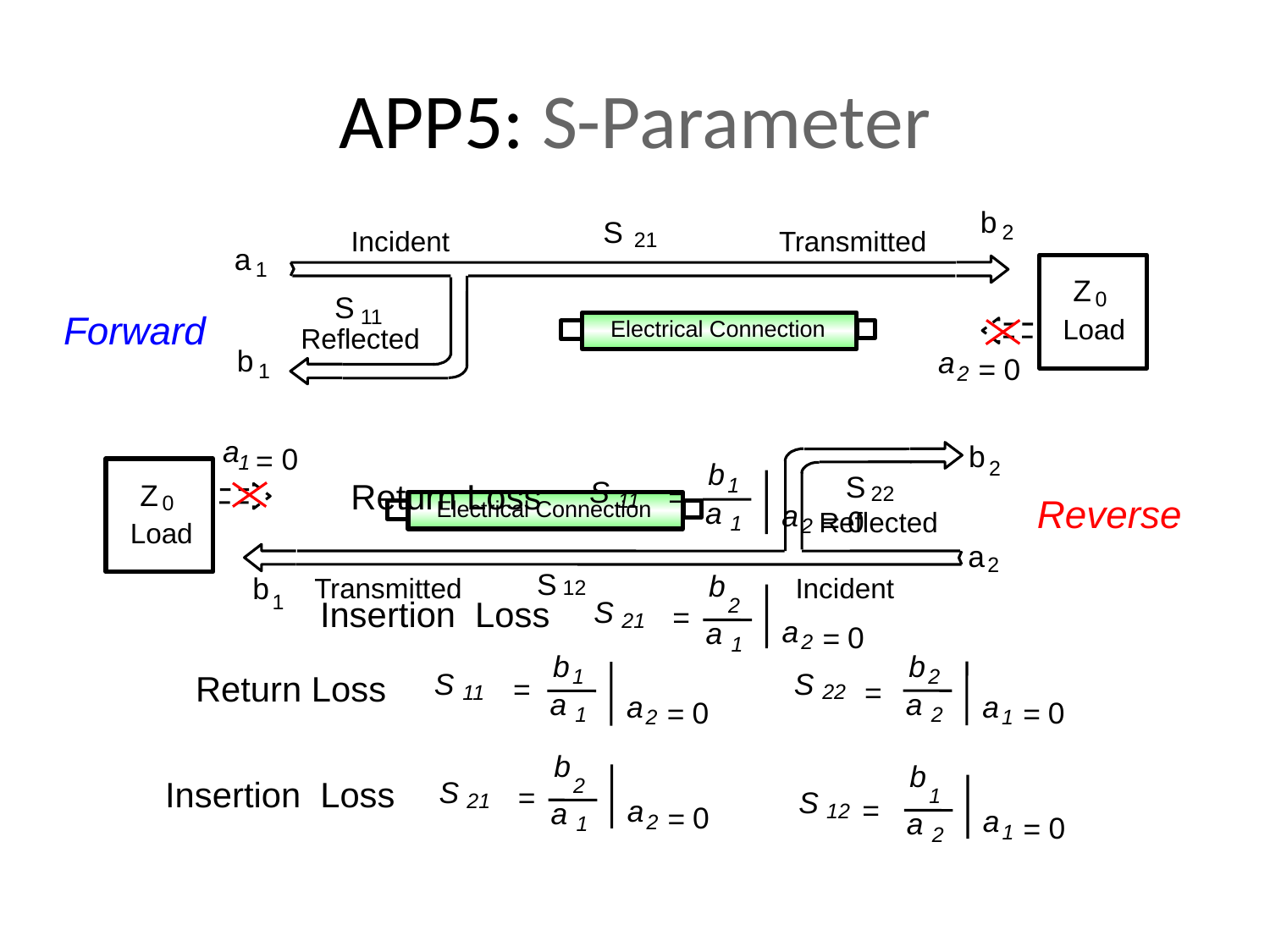

# APP5: S-Parameter
b
S
2
Incident
Transmitted
21
a

1

Z
0
Load

S
11
Forward

Reflected

Electrical Connection

b
a
0
=

1

2

a
b
0
=

1

2

S
22
Reflected

Z
0
Load

Reverse

Electrical Connection

a

2

S

b
Transmitted
Incident
12
1
b

S
1
Return Loss
=
11
a
a

0
=
1
2
b
Insertion  Loss

S
2
=
21
a
a
0
=

2
1
b

S
1
Return Loss
=
11
a
a

0
=
1
2
b
Insertion  Loss

S
2
=
21
a
a
0
=

2
1
b

2
S
=
22
a
a

0
=
2
1
b

S
1
=
12
a
a
0
=

1
2